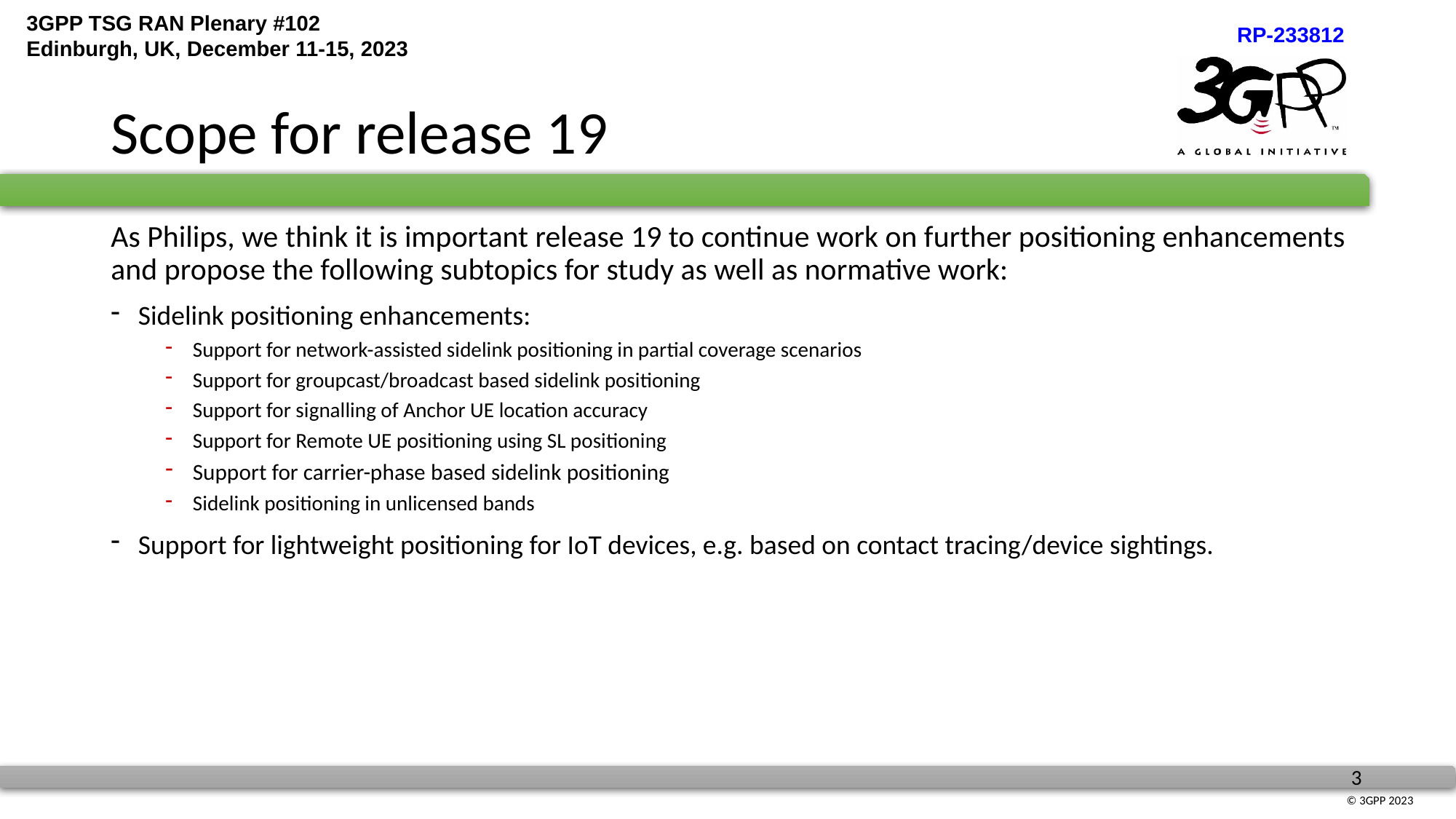

# Scope for release 19
As Philips, we think it is important release 19 to continue work on further positioning enhancements and propose the following subtopics for study as well as normative work:
Sidelink positioning enhancements:
Support for network-assisted sidelink positioning in partial coverage scenarios
Support for groupcast/broadcast based sidelink positioning
Support for signalling of Anchor UE location accuracy
Support for Remote UE positioning using SL positioning
Support for carrier-phase based sidelink positioning
Sidelink positioning in unlicensed bands
Support for lightweight positioning for IoT devices, e.g. based on contact tracing/device sightings.